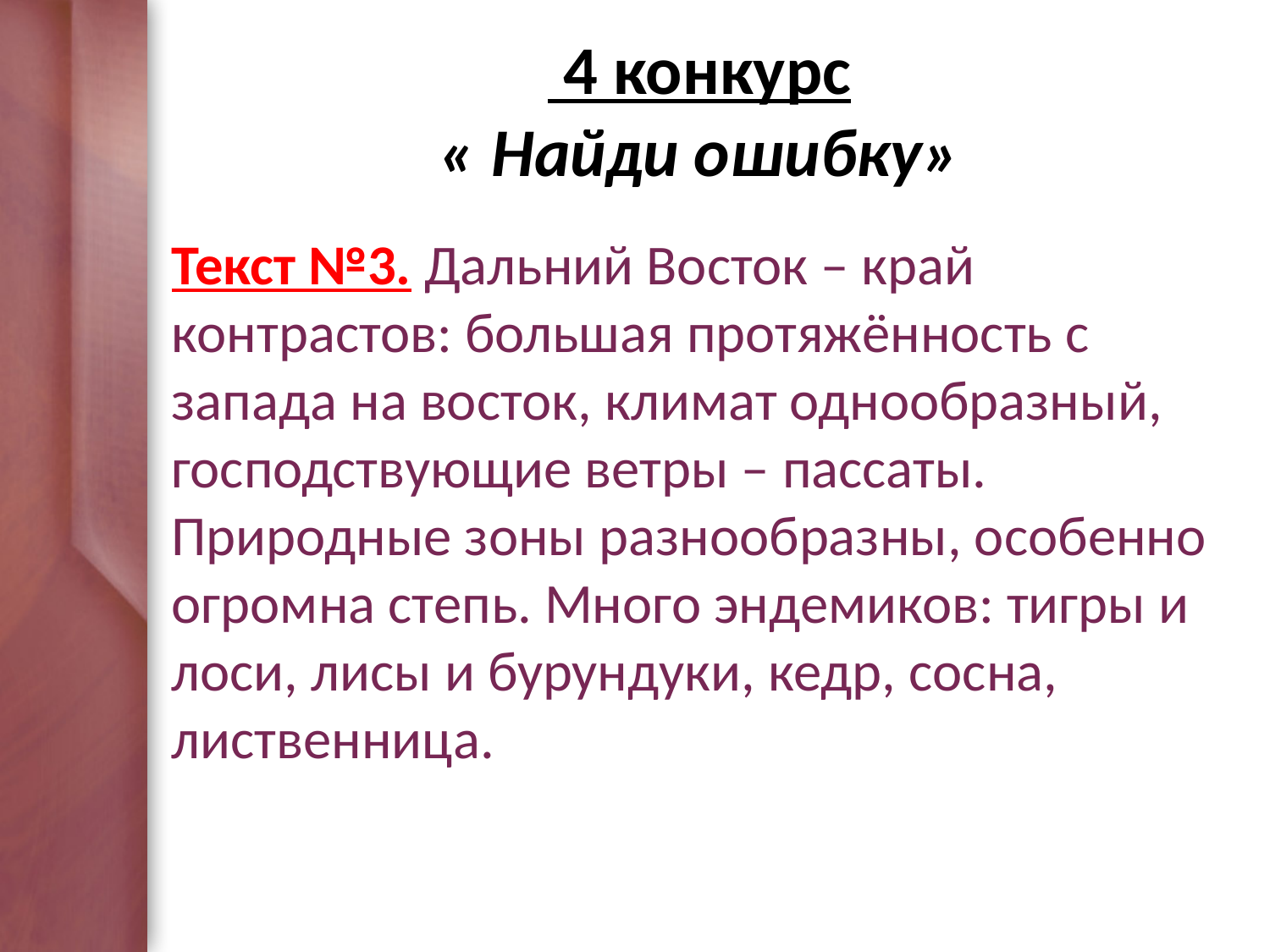

# 4 конкурс « Найди ошибку»
Текст №3. Дальний Восток – край контрастов: большая протяжённость с запада на восток, климат однообразный, господствующие ветры – пассаты. Природные зоны разнообразны, особенно огромна степь. Много эндемиков: тигры и лоси, лисы и бурундуки, кедр, сосна, лиственница.